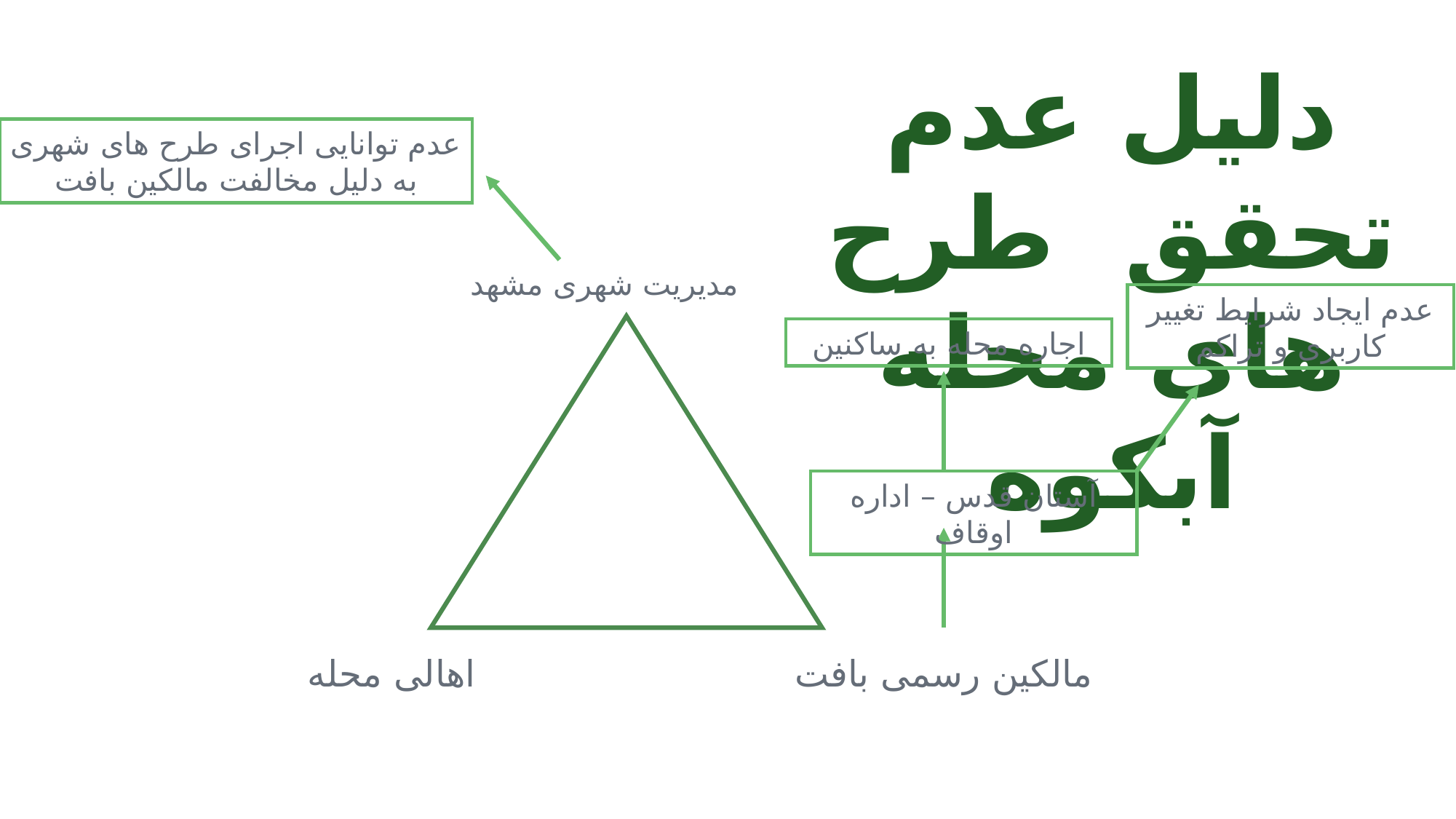

دلیل عدم تحقق  طرح های محله آبکوه
عدم توانایی اجرای طرح های شهری به دلیل مخالفت مالکین بافت
مدیریت شهری مشهد
عدم ایجاد شرایط تغییر کاربری و تراکم

اجاره محله به ساکنین
آستان قدس – اداره اوقاف
اهالی محله
مالکین رسمی بافت